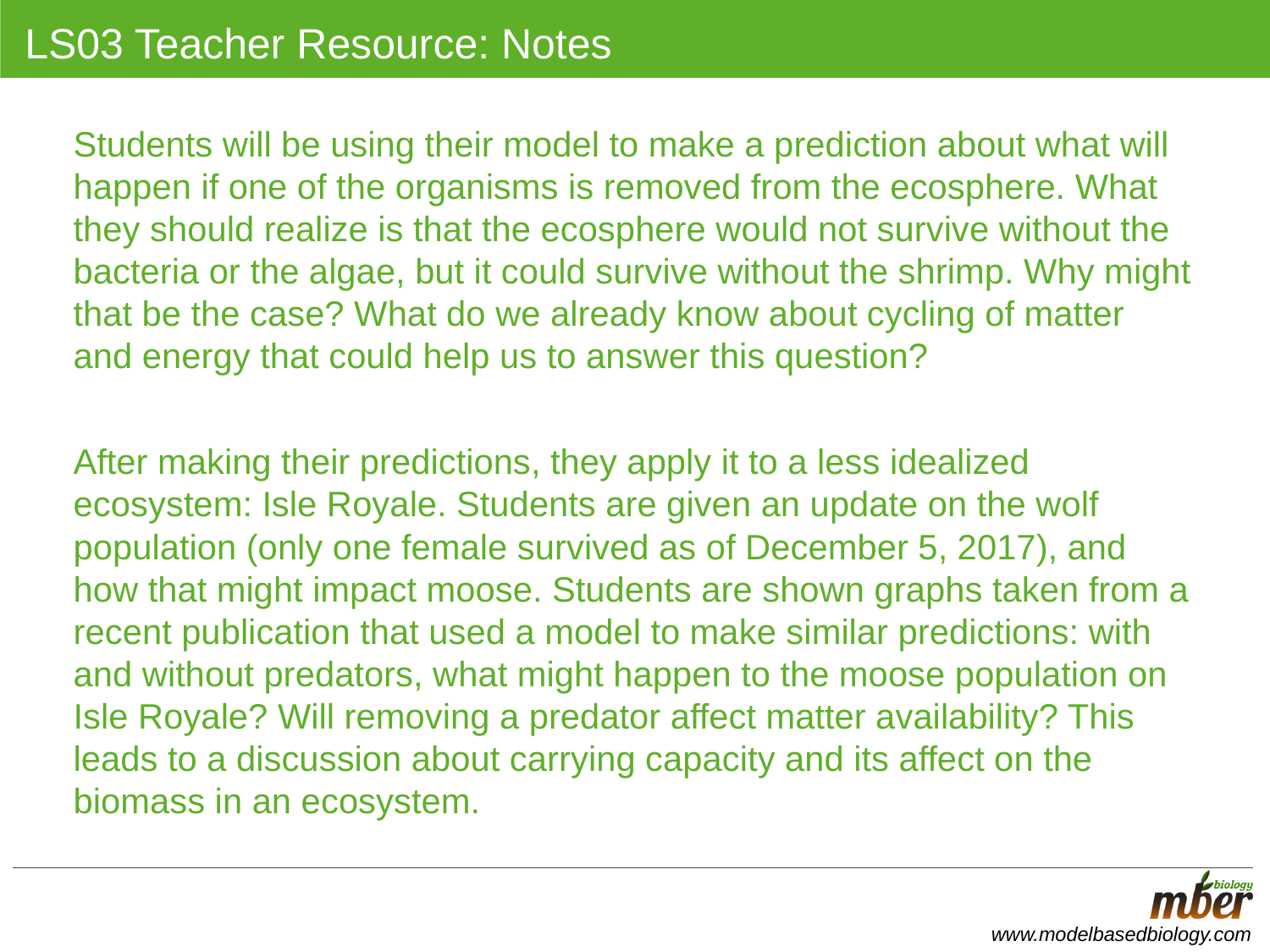

# LS03 Teacher Resource: Notes
Students will be using their model to make a prediction about what will happen if one of the organisms is removed from the ecosphere. What they should realize is that the ecosphere would not survive without the bacteria or the algae, but it could survive without the shrimp. Why might that be the case? What do we already know about cycling of matter and energy that could help us to answer this question?

After making their predictions, they apply it to a less idealized ecosystem: Isle Royale. Students are given an update on the wolf population (only one female survived as of December 5, 2017), and how that might impact moose. Students are shown graphs taken from a recent publication that used a model to make similar predictions: with and without predators, what might happen to the moose population on Isle Royale? Will removing a predator affect matter availability? This leads to a discussion about carrying capacity and its affect on the biomass in an ecosystem.